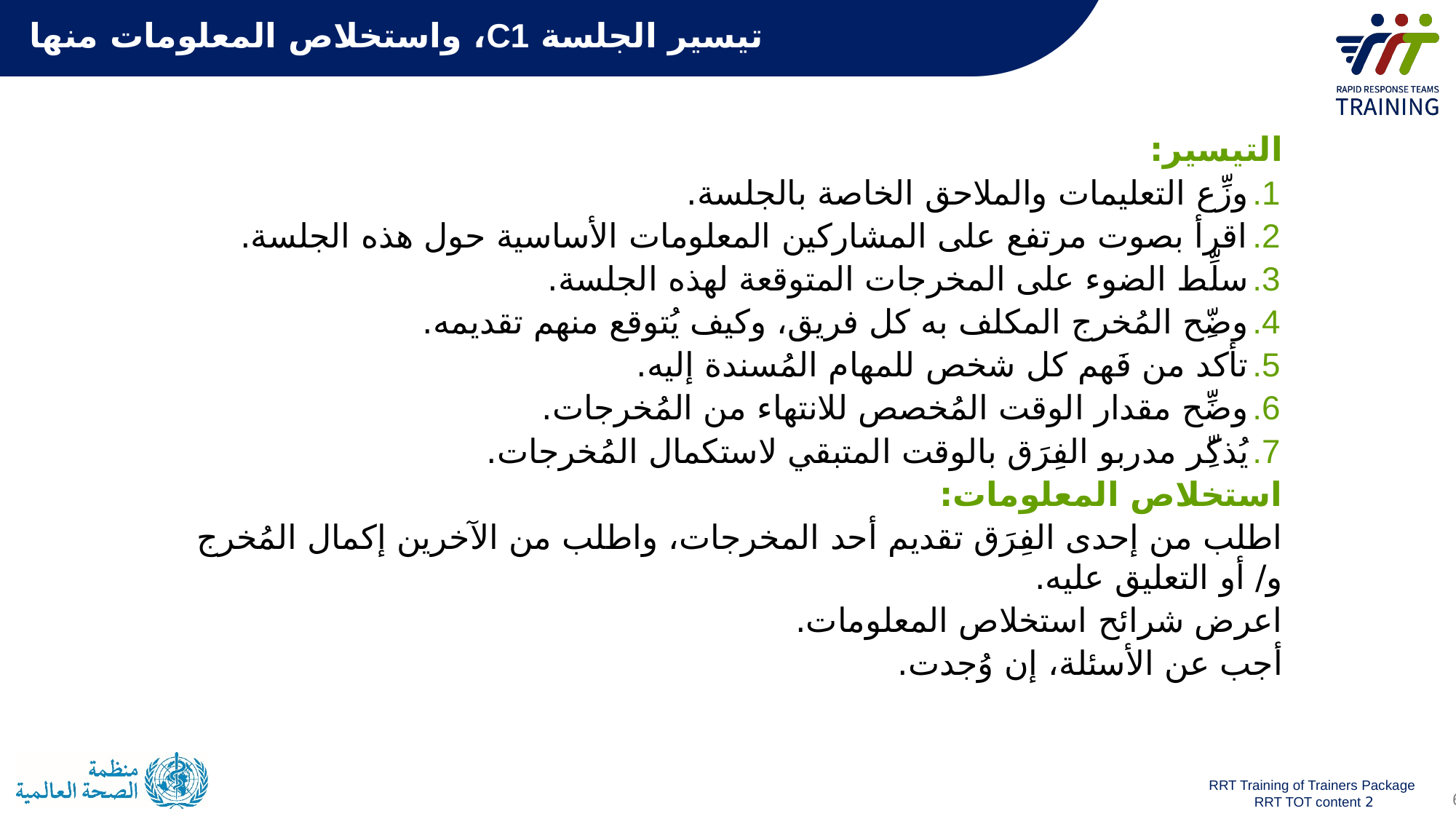

# تيسير الجلسة C1، واستخلاص المعلومات منها
التيسير:
وزِّع التعليمات والملاحق الخاصة بالجلسة.
اقرأ بصوت مرتفع على المشاركين المعلومات الأساسية حول هذه الجلسة.
سلِّط الضوء على المخرجات المتوقعة لهذه الجلسة.
وضِّح المُخرج المكلف به كل فريق، وكيف يُتوقع منهم تقديمه.
تأكد من فَهم كل شخص للمهام المُسندة إليه.
وضِّح مقدار الوقت المُخصص للانتهاء من المُخرجات.
يُذكِّر مدربو الفِرَق بالوقت المتبقي لاستكمال المُخرجات.
استخلاص المعلومات:
اطلب من إحدى الفِرَق تقديم أحد المخرجات، واطلب من الآخرين إكمال المُخرج و/ أو التعليق عليه.
اعرض شرائح استخلاص المعلومات.
أجب عن الأسئلة، إن وُجدت.